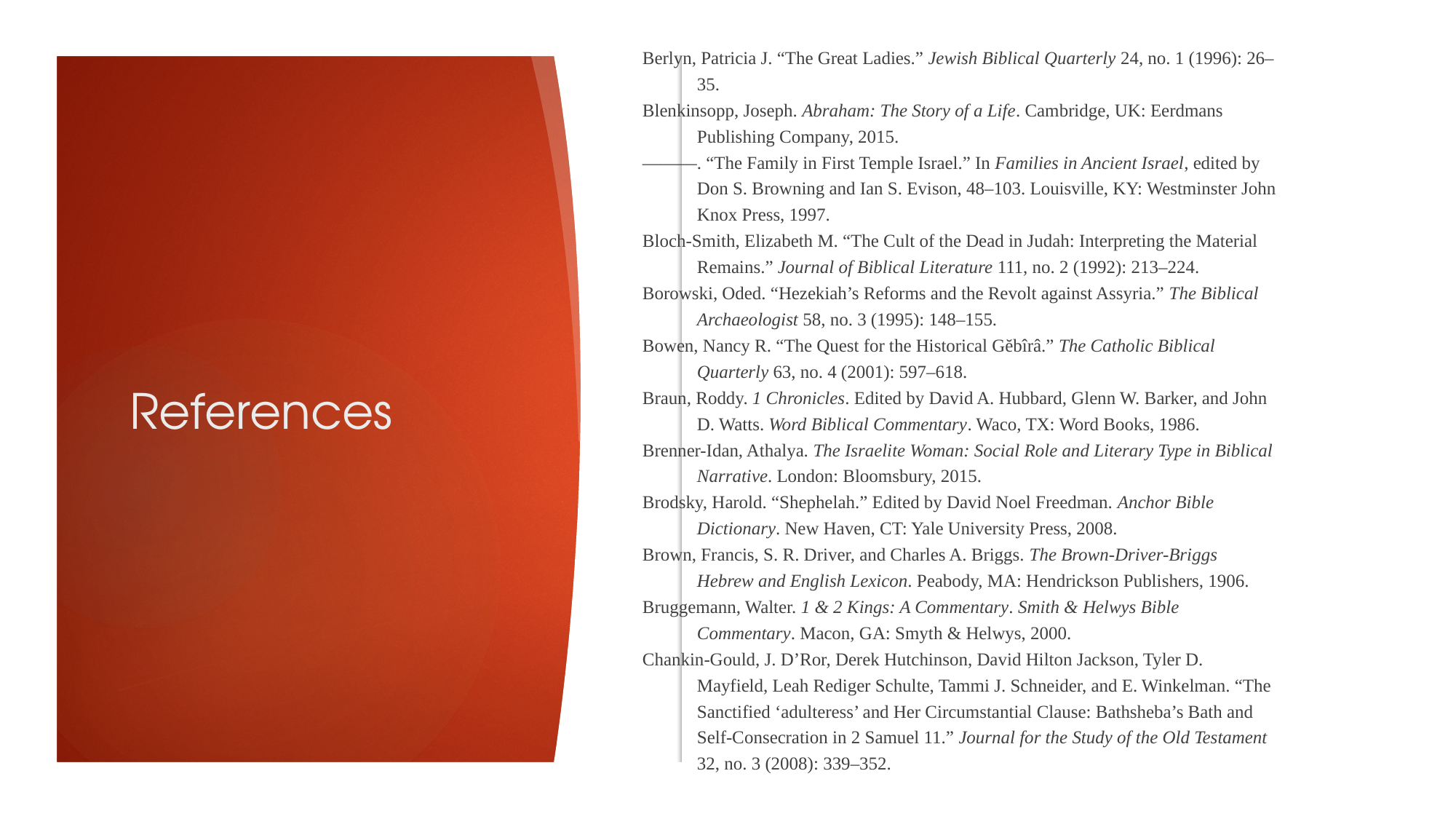

Berlyn, Patricia J. “The Great Ladies.” Jewish Biblical Quarterly 24, no. 1 (1996): 26–35.
Blenkinsopp, Joseph. Abraham: The Story of a Life. Cambridge, UK: Eerdmans Publishing Company, 2015.
———. “The Family in First Temple Israel.” In Families in Ancient Israel, edited by Don S. Browning and Ian S. Evison, 48–103. Louisville, KY: Westminster John Knox Press, 1997.
Bloch-Smith, Elizabeth M. “The Cult of the Dead in Judah: Interpreting the Material Remains.” Journal of Biblical Literature 111, no. 2 (1992): 213–224.
Borowski, Oded. “Hezekiah’s Reforms and the Revolt against Assyria.” The Biblical Archaeologist 58, no. 3 (1995): 148–155.
Bowen, Nancy R. “The Quest for the Historical Gĕbîrâ.” The Catholic Biblical Quarterly 63, no. 4 (2001): 597–618.
Braun, Roddy. 1 Chronicles. Edited by David A. Hubbard, Glenn W. Barker, and John D. Watts. Word Biblical Commentary. Waco, TX: Word Books, 1986.
Brenner-Idan, Athalya. The Israelite Woman: Social Role and Literary Type in Biblical Narrative. London: Bloomsbury, 2015.
Brodsky, Harold. “Shephelah.” Edited by David Noel Freedman. Anchor Bible Dictionary. New Haven, CT: Yale University Press, 2008.
Brown, Francis, S. R. Driver, and Charles A. Briggs. The Brown-Driver-Briggs Hebrew and English Lexicon. Peabody, MA: Hendrickson Publishers, 1906.
Bruggemann, Walter. 1 & 2 Kings: A Commentary. Smith & Helwys Bible Commentary. Macon, GA: Smyth & Helwys, 2000.
Chankin-Gould, J. D’Ror, Derek Hutchinson, David Hilton Jackson, Tyler D. Mayfield, Leah Rediger Schulte, Tammi J. Schneider, and E. Winkelman. “The Sanctified ‘adulteress’ and Her Circumstantial Clause: Bathsheba’s Bath and Self-Consecration in 2 Samuel 11.” Journal for the Study of the Old Testament 32, no. 3 (2008): 339–352.
# References